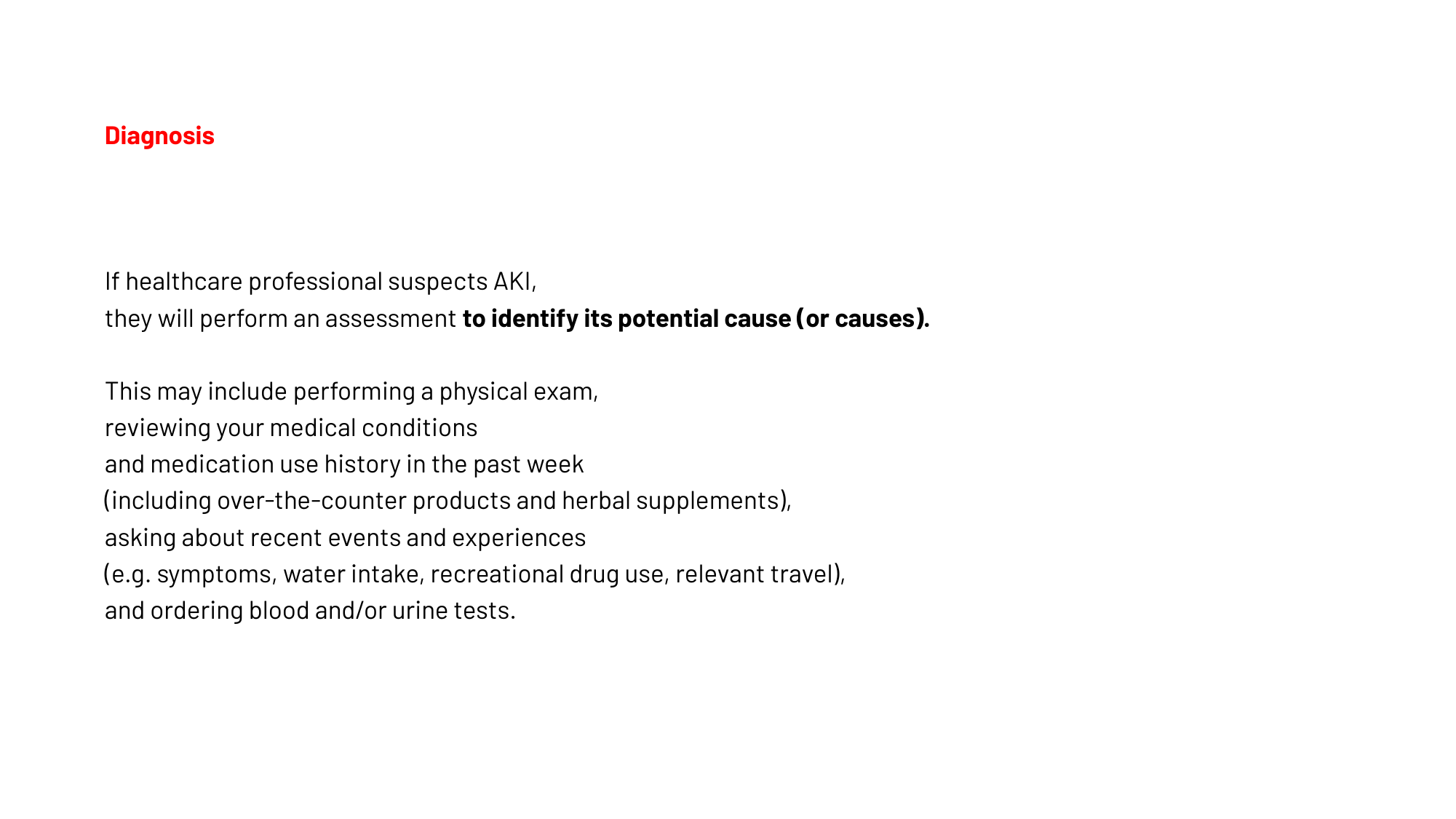

Diagnosis

If healthcare professional suspects AKI,
they will perform an assessment to identify its potential cause (or causes).

This may include performing a physical exam,
reviewing your medical conditions
and medication use history in the past week
(including over-the-counter products and herbal supplements),
asking about recent events and experiences
(e.g. symptoms, water intake, recreational drug use, relevant travel),
and ordering blood and/or urine tests.